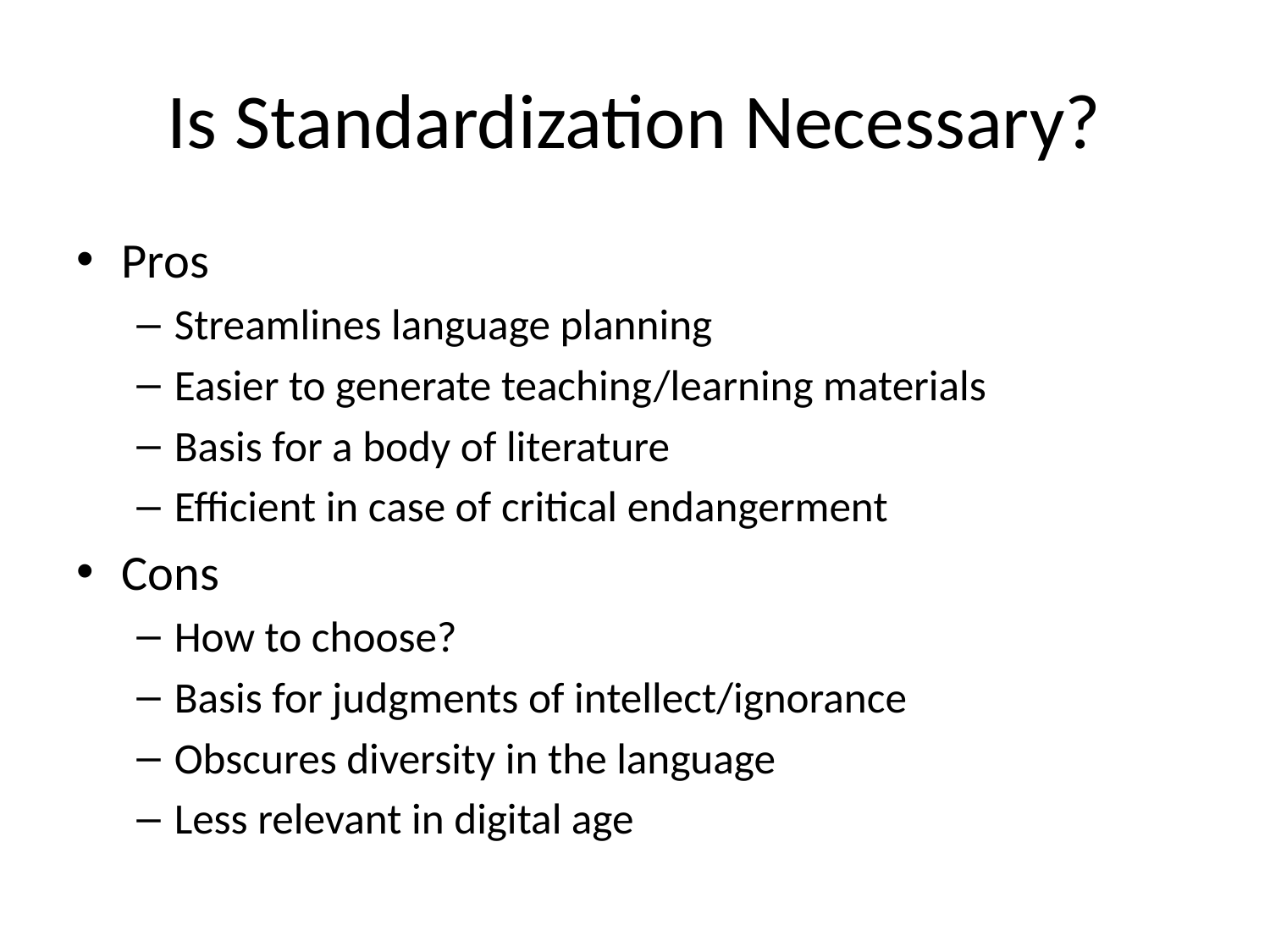

# Is Standardization Necessary?
Pros
Streamlines language planning
Easier to generate teaching/learning materials
Basis for a body of literature
Efficient in case of critical endangerment
Cons
How to choose?
Basis for judgments of intellect/ignorance
Obscures diversity in the language
Less relevant in digital age